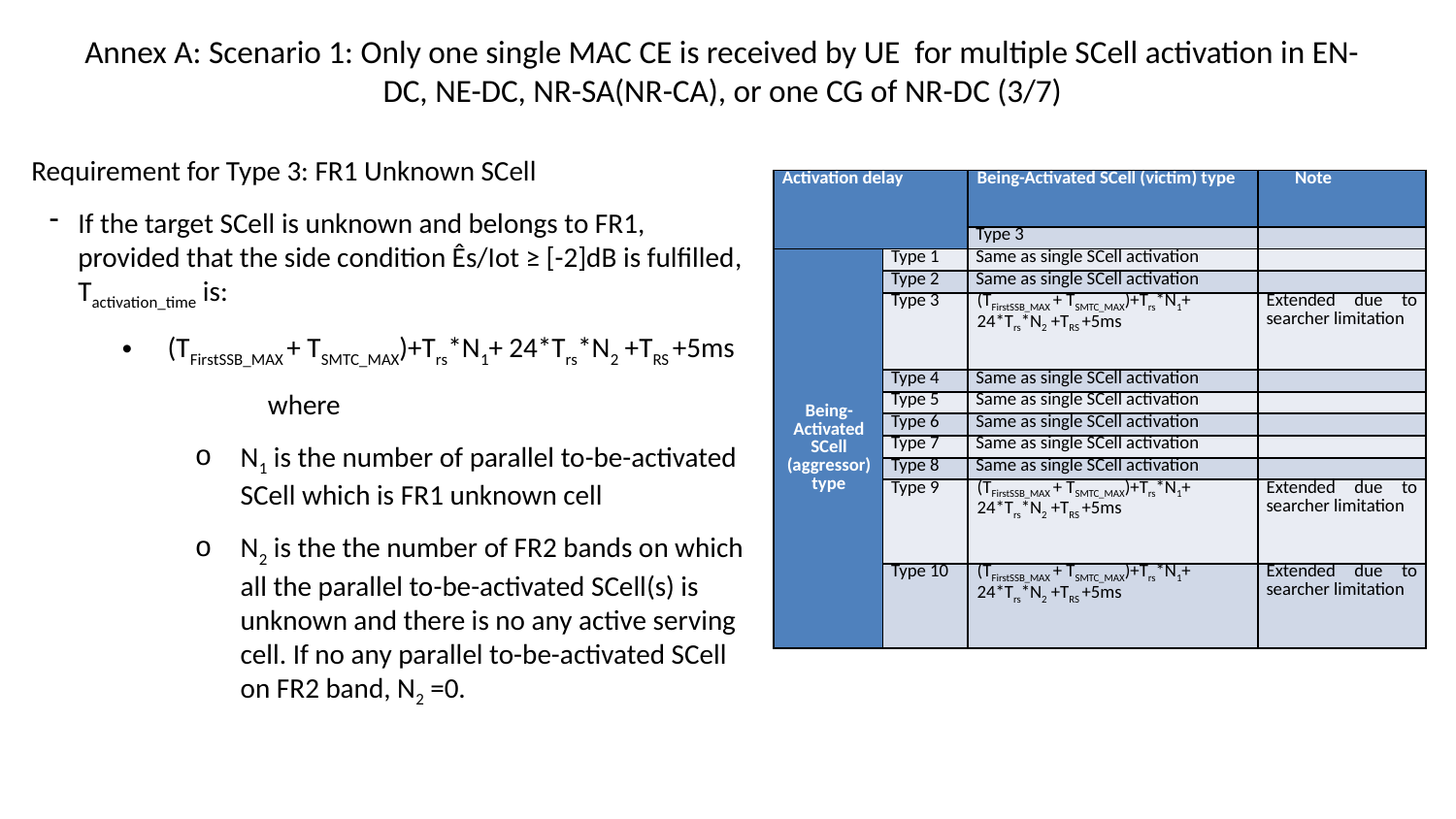

# Annex A: Scenario 1: Only one single MAC CE is received by UE  for multiple SCell activation in EN-DC, NE-DC, NR-SA(NR-CA), or one CG of NR-DC (3/7)
Requirement for Type 3: FR1 Unknown SCell
If the target SCell is unknown and belongs to FR1, provided that the side condition Ês/Iot ≥ [-2]dB is fulfilled, Tactivation_time is:
(TFirstSSB_MAX + TSMTC_MAX)+Trs*N1+ 24*Trs*N2 +TRS +5ms
	where
N1 is the number of parallel to-be-activated SCell which is FR1 unknown cell
N2 is the the number of FR2 bands on which all the parallel to-be-activated SCell(s) is unknown and there is no any active serving cell. If no any parallel to-be-activated SCell on FR2 band, N2 =0.

| Activation delay |  | Being-Activated SCell (victim) type | Note |
| --- | --- | --- | --- |
|  |  | Type 3 |  |
| Being-Activated SCell (aggressor) type | Type 1 | Same as single SCell activation |  |
|  | Type 2 | Same as single SCell activation |  |
|  | Type 3 | (TFirstSSB\_MAX + TSMTC\_MAX)+Trs\*N1+ 24\*Trs\*N2 +TRS +5ms | Extended due to searcher limitation |
|  | Type 4 | Same as single SCell activation |  |
|  | Type 5 | Same as single SCell activation |  |
|  | Type 6 | Same as single SCell activation |  |
|  | Type 7 | Same as single SCell activation |  |
|  | Type 8 | Same as single SCell activation |  |
|  | Type 9 | (TFirstSSB\_MAX + TSMTC\_MAX)+Trs\*N1+ 24\*Trs\*N2 +TRS +5ms | Extended due to searcher limitation |
|  | Type 10 | (TFirstSSB\_MAX + TSMTC\_MAX)+Trs\*N1+ 24\*Trs\*N2 +TRS +5ms | Extended due to searcher limitation |